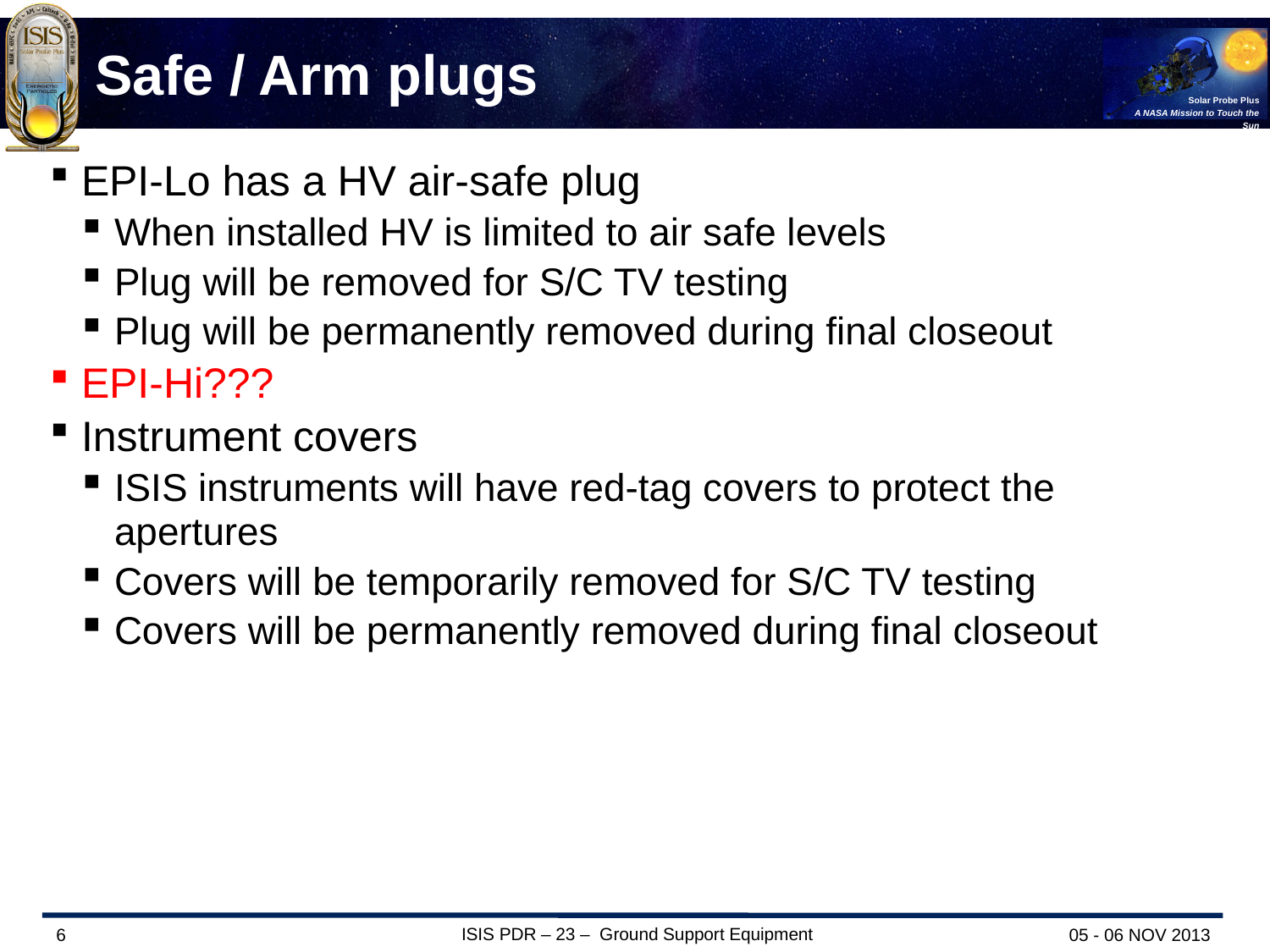

# Safe / Arm plugs
EPI-Lo has a HV air-safe plug
When installed HV is limited to air safe levels
Plug will be removed for S/C TV testing
Plug will be permanently removed during final closeout
EPI-Hi???
Instrument covers
ISIS instruments will have red-tag covers to protect the apertures
Covers will be temporarily removed for S/C TV testing
Covers will be permanently removed during final closeout